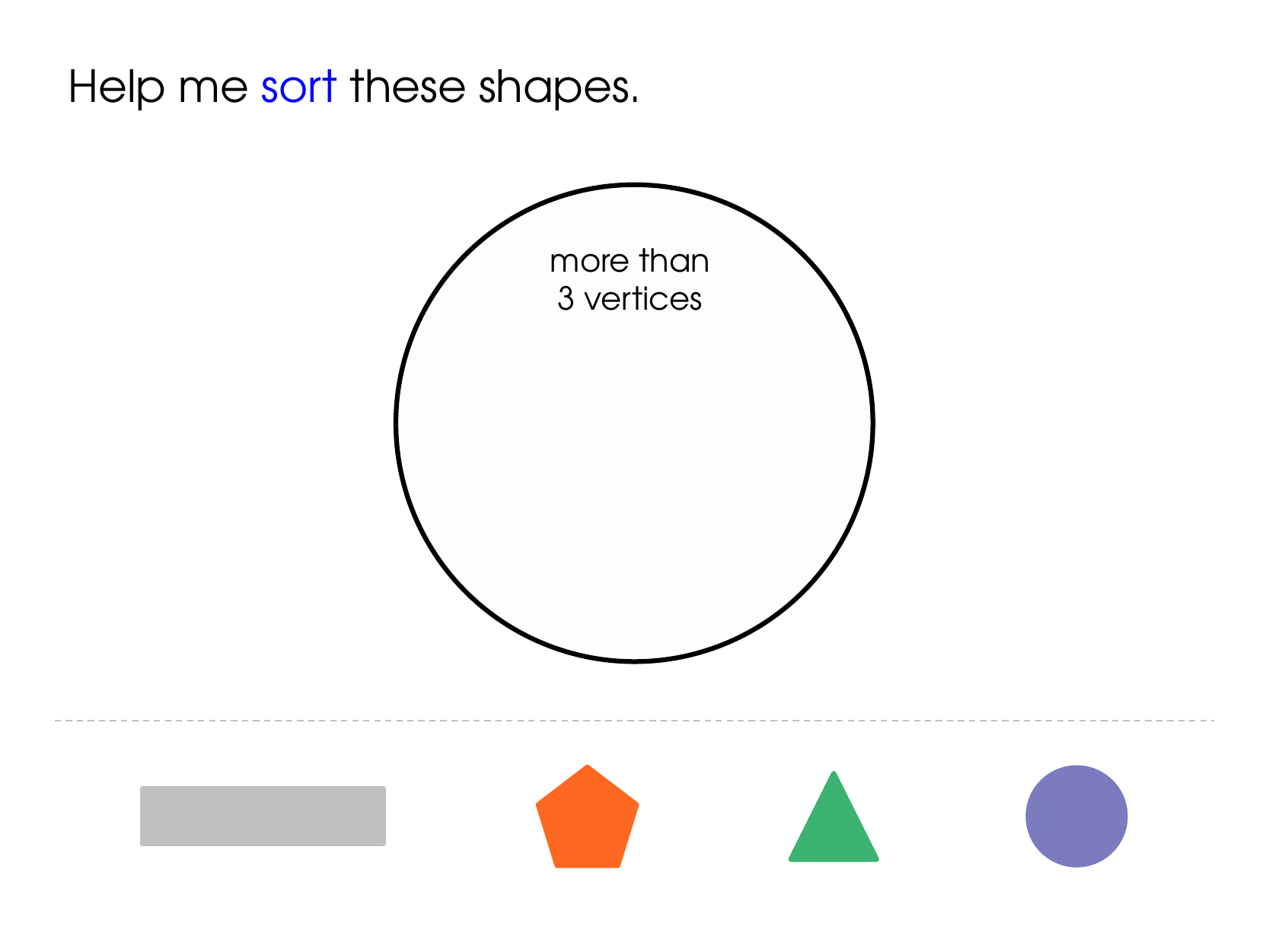

Help me sort these shapes.

more than
3 vertices